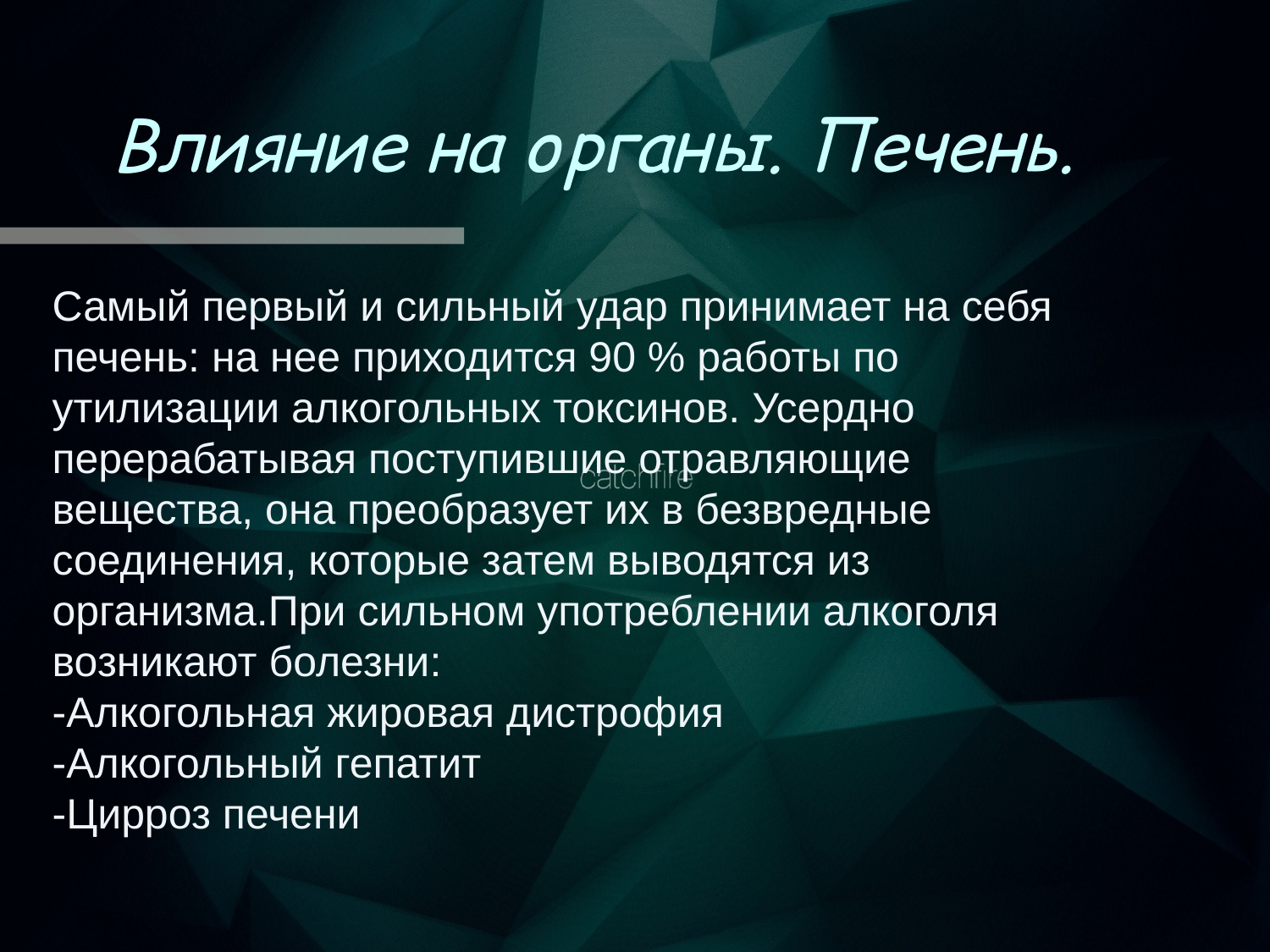

Влияние на органы. Печень.
Самый первый и сильный удар принимает на себя печень: на нее приходится 90 % работы по утилизации алкогольных токсинов. Усердно перерабатывая поступившие отравляющие вещества, она преобразует их в безвредные соединения, которые затем выводятся из организма.При сильном употреблении алкоголя возникают болезни:
-Алкогольная жировая дистрофия
-Алкогольный гепатит
-Цирроз печени